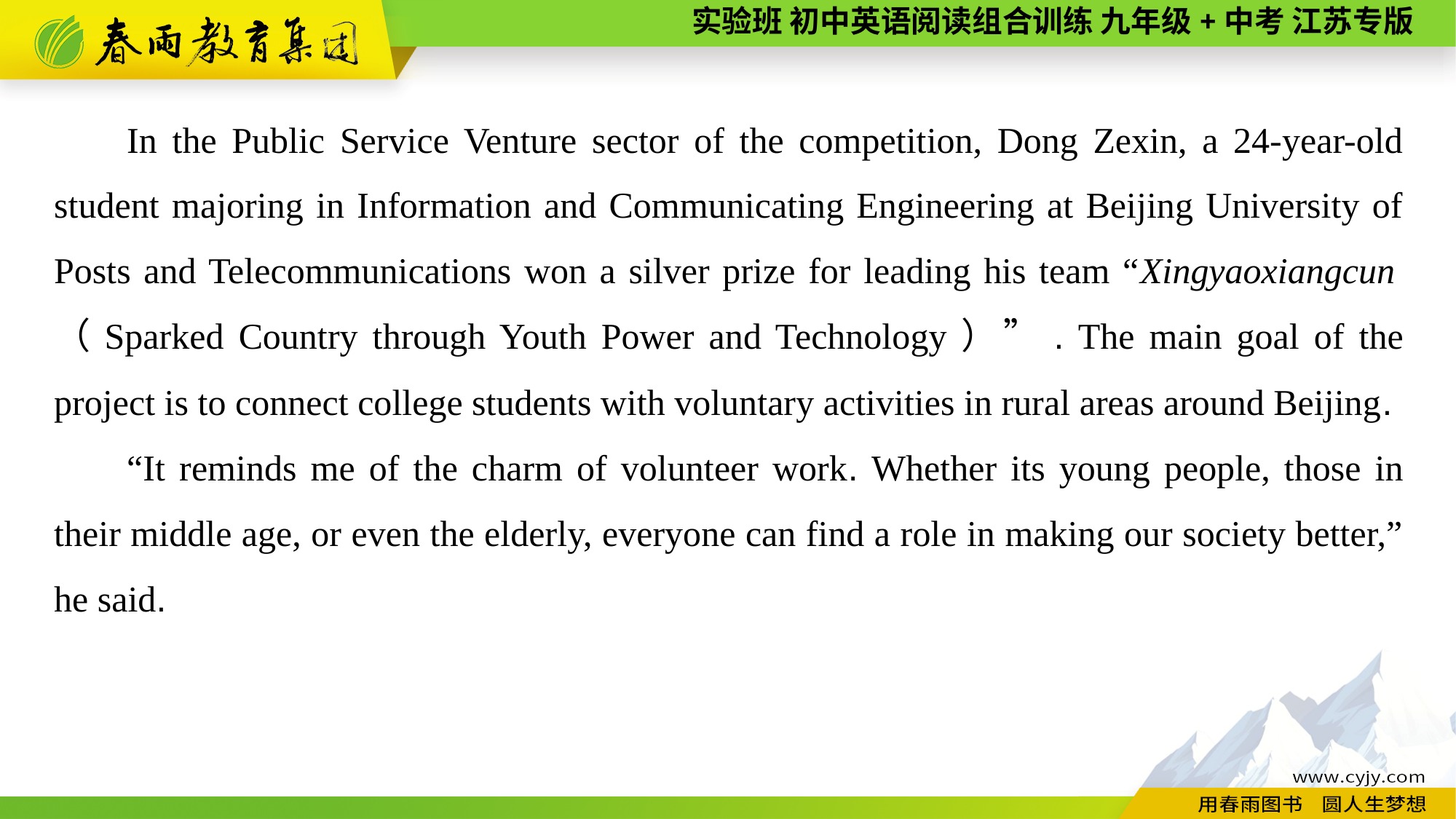

In the Public Service Venture sector of the competition, Dong Zexin, a 24-year-old student majoring in Information and Communicating Engineering at Beijing University of Posts and Telecommunications won a silver prize for leading his team “Xingyaoxiangcun（Sparked Country through Youth Power and Technology）”. The main goal of the project is to connect college students with voluntary activities in rural areas around Beijing.
“It reminds me of the charm of volunteer work. Whether its young people, those in their middle age, or even the elderly, everyone can find a role in making our society better,” he said.